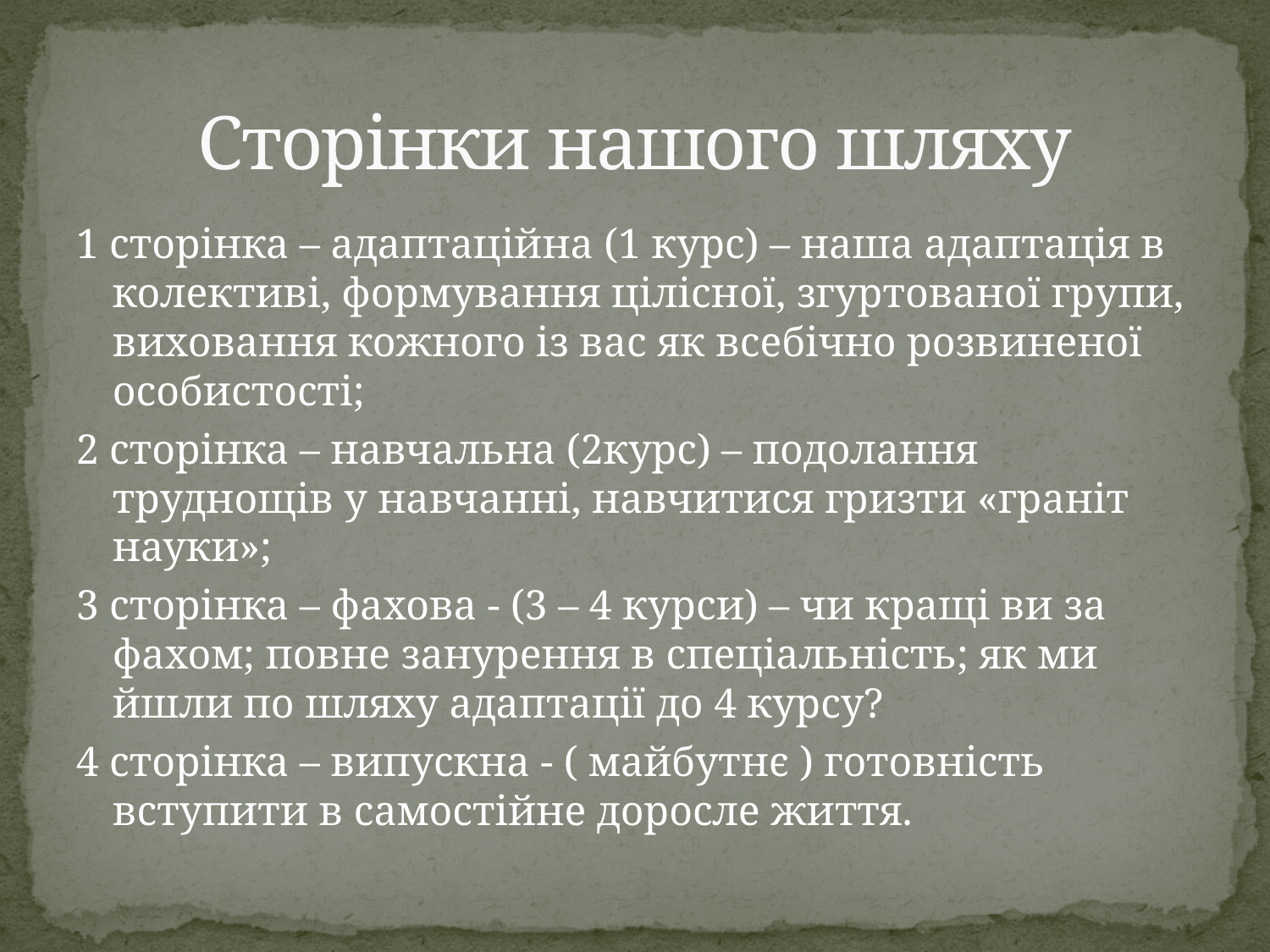

# Сторінки нашого шляху
1 сторінка – адаптаційна (1 курс) – наша адаптація в колективі, формування цілісної, згуртованої групи, виховання кожного із вас як всебічно розвиненої особистості;
2 сторінка – навчальна (2курс) – подолання труднощів у навчанні, навчитися гризти «граніт науки»;
3 сторінка – фахова - (3 – 4 курси) – чи кращі ви за фахом; повне занурення в спеціальність; як ми йшли по шляху адаптації до 4 курсу?
4 сторінка – випускна - ( майбутнє ) готовність вступити в самостійне доросле життя.